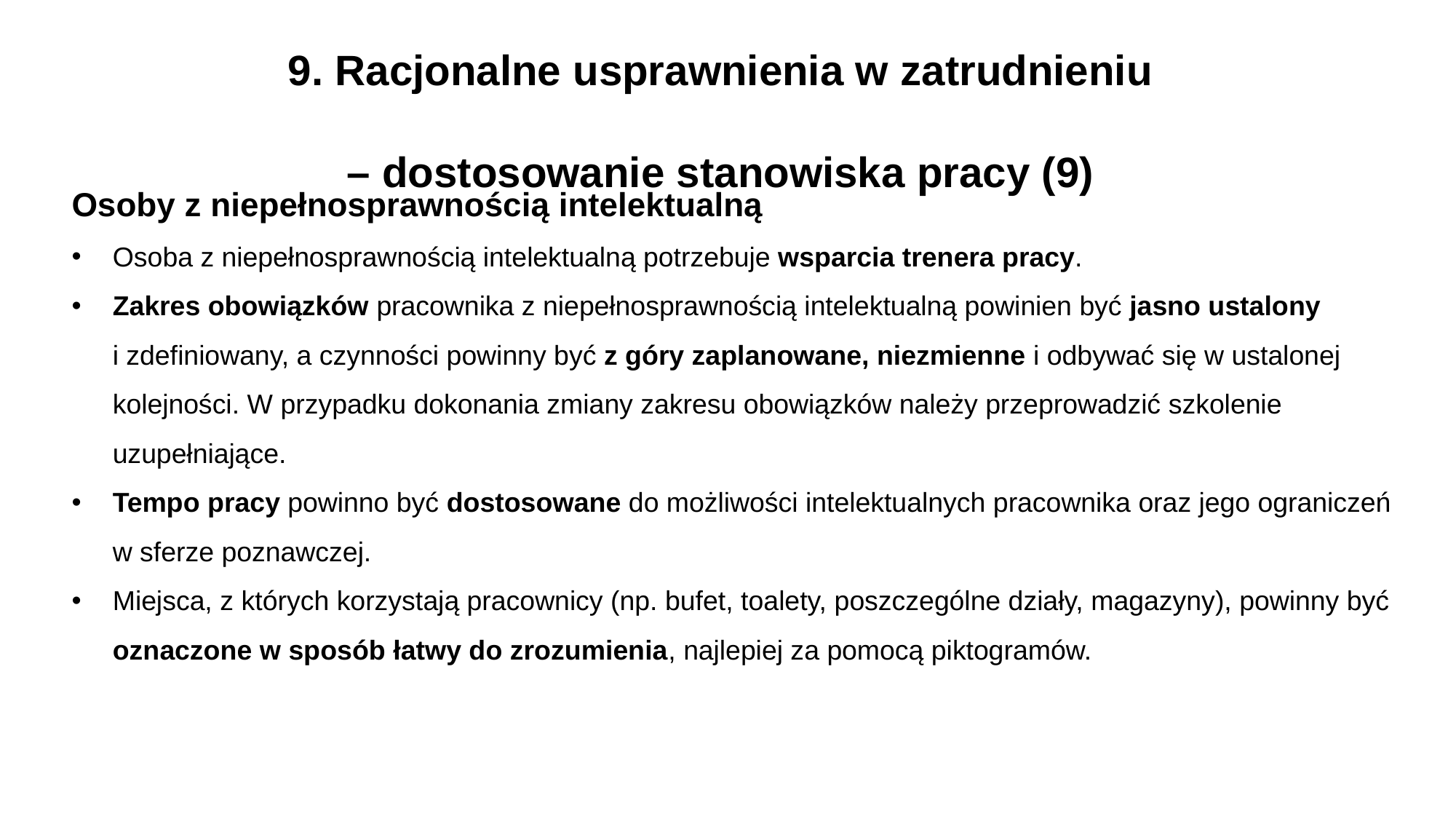

9. Racjonalne usprawnienia w zatrudnieniu
– dostosowanie stanowiska pracy (9)
Osoby z niepełnosprawnością intelektualną
Osoba z niepełnosprawnością intelektualną potrzebuje wsparcia trenera pracy.
Zakres obowiązków pracownika z niepełnosprawnością intelektualną powinien być jasno ustalony
i zdefiniowany, a czynności powinny być z góry zaplanowane, niezmienne i odbywać się w ustalonej kolejności. W przypadku dokonania zmiany zakresu obowiązków należy przeprowadzić szkolenie uzupełniające.
Tempo pracy powinno być dostosowane do możliwości intelektualnych pracownika oraz jego ograniczeń w sferze poznawczej.
Miejsca, z których korzystają pracownicy (np. bufet, toalety, poszczególne działy, magazyny), powinny być oznaczone w sposób łatwy do zrozumienia, najlepiej za pomocą piktogramów.